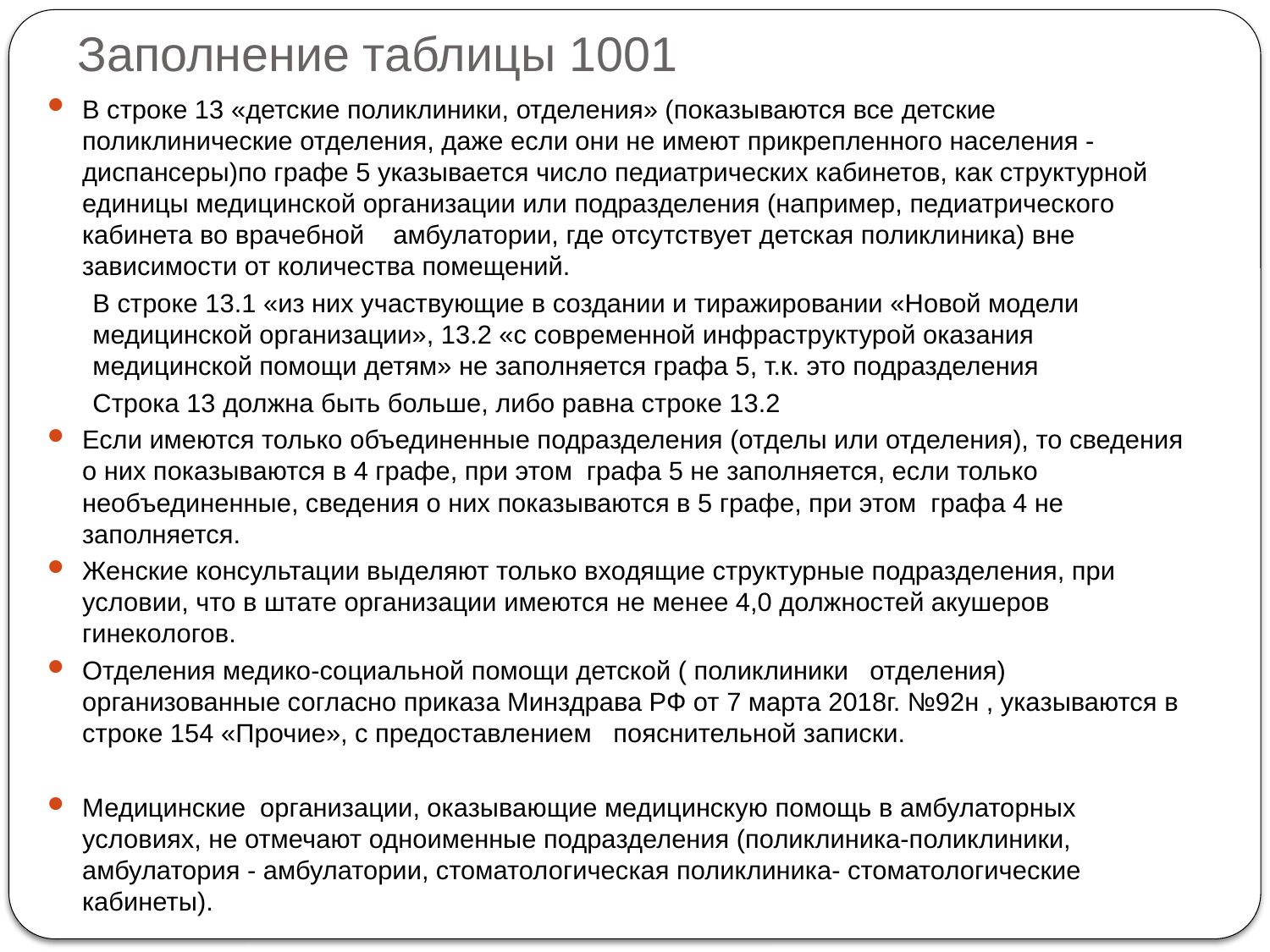

# Заполнение таблицы 1001
В строке 13 «детские поликлиники, отделения» (показываются все детские поликлинические отделения, даже если они не имеют прикрепленного населения - диспансеры)по графе 5 указывается число педиатрических кабинетов, как структурной единицы медицинской организации или подразделения (например, педиатрического кабинета во врачебной    амбулатории, где отсутствует детская поликлиника) вне зависимости от количества помещений.
В строке 13.1 «из них участвующие в создании и тиражировании «Новой модели медицинской организации», 13.2 «с современной инфраструктурой оказания медицинской помощи детям» не заполняется графа 5, т.к. это подразделения
Строка 13 должна быть больше, либо равна строке 13.2
Если имеются только объединенные подразделения (отделы или отделения), то сведения о них показываются в 4 графе, при этом  графа 5 не заполняется, если только необъединенные, сведения о них показываются в 5 графе, при этом  графа 4 не заполняется.
Женские консультации выделяют только входящие структурные подразделения, при условии, что в штате организации имеются не менее 4,0 должностей акушеров  гинекологов.
Отделения медико-социальной помощи детской ( поликлиники   отделения) организованные согласно приказа Минздрава РФ от 7 марта 2018г. №92н , указываются в строке 154 «Прочие», с предоставлением   пояснительной записки.

Медицинские  организации, оказывающие медицинскую помощь в амбулаторных условиях, не отмечают одноименные подразделения (поликлиника-поликлиники, амбулатория - амбулатории, стоматологическая поликлиника- стоматологические кабинеты).